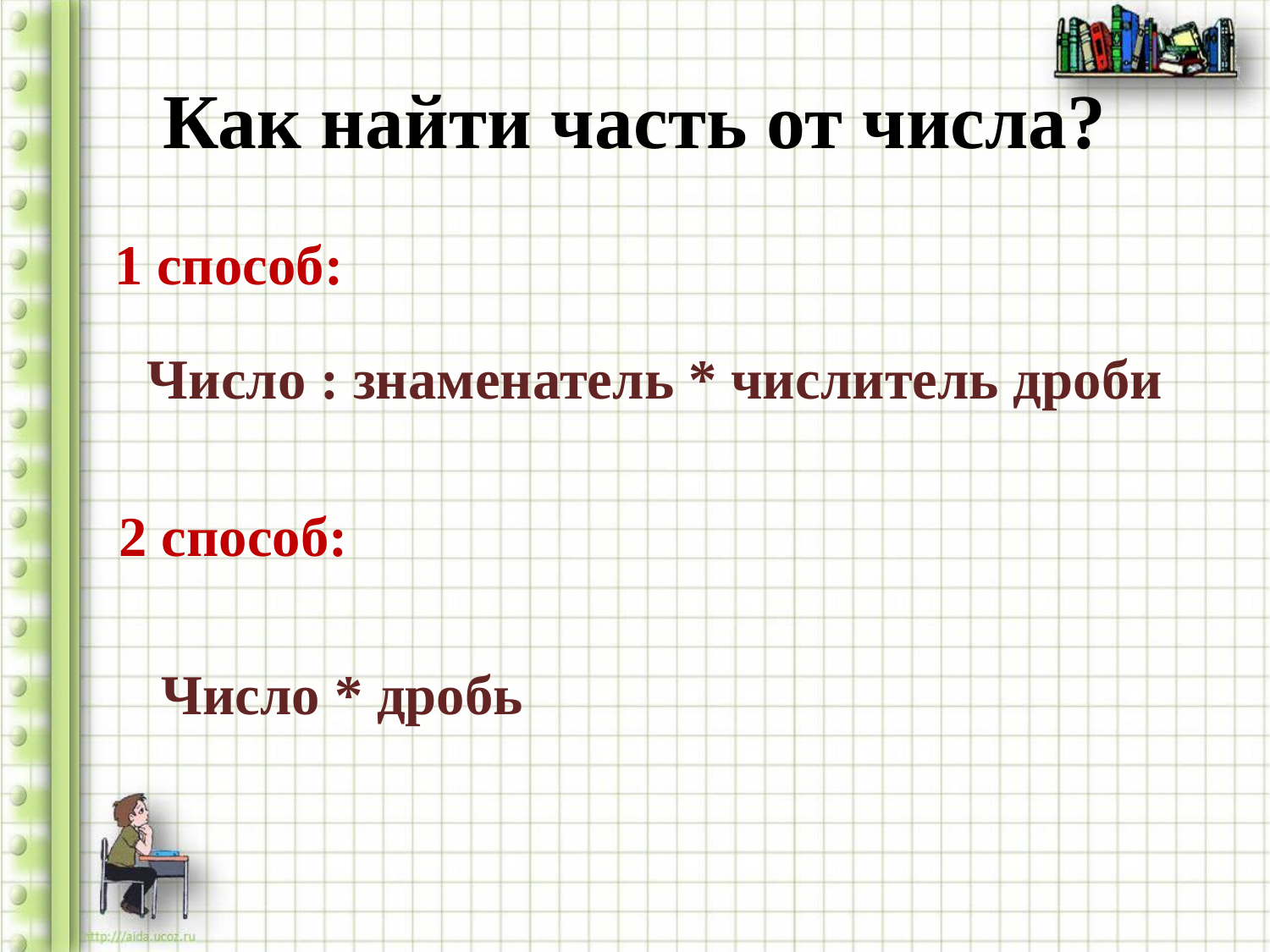

# Как найти часть от числа?
   1 способ:

     Число : знаменатель * числитель дроби

   2 способ:

      Число * дробь